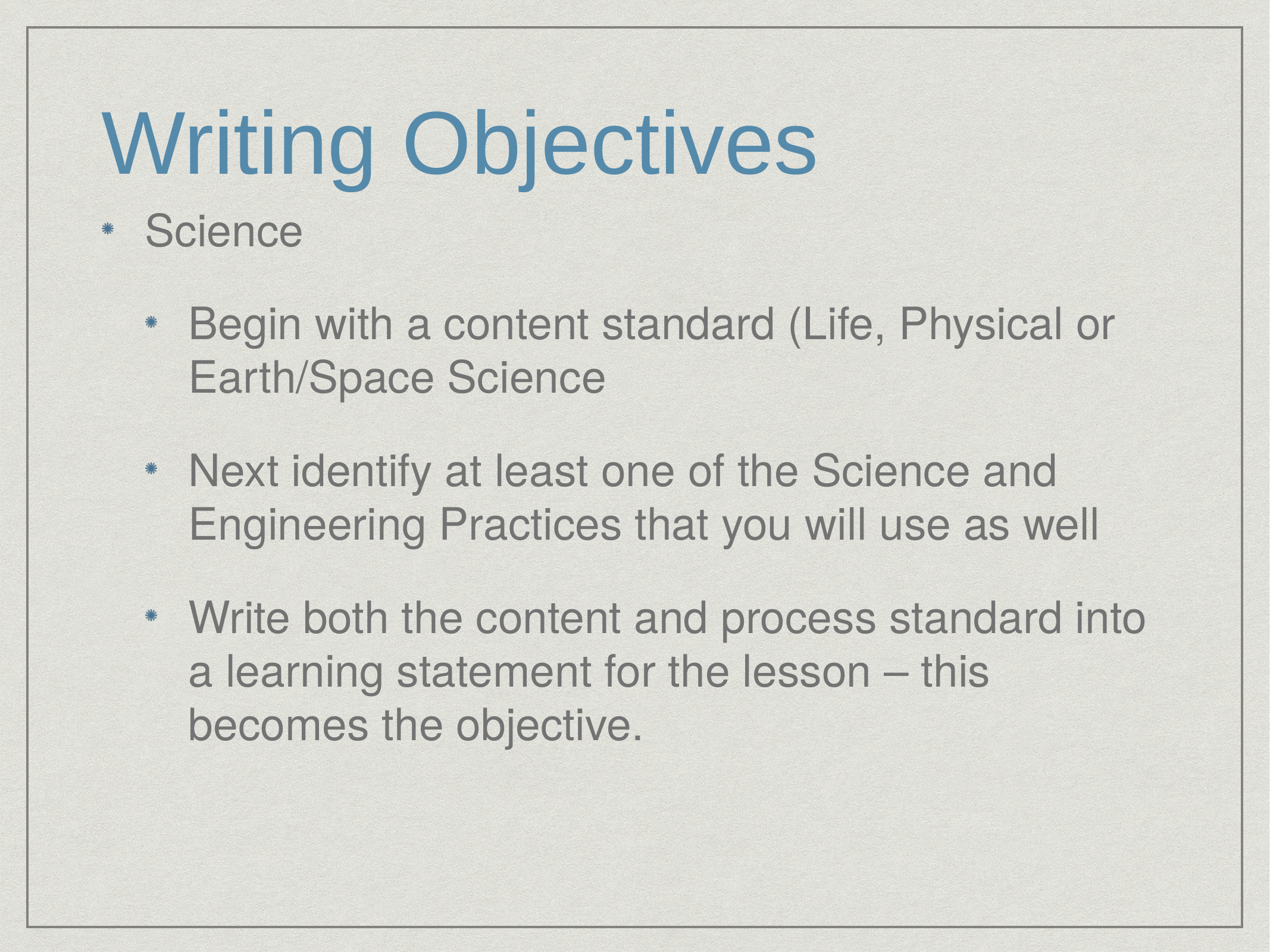

# Writing Objectives
Science
Begin with a content standard (Life, Physical or Earth/Space Science
Next identify at least one of the Science and Engineering Practices that you will use as well
Write both the content and process standard into a learning statement for the lesson – this becomes the objective.